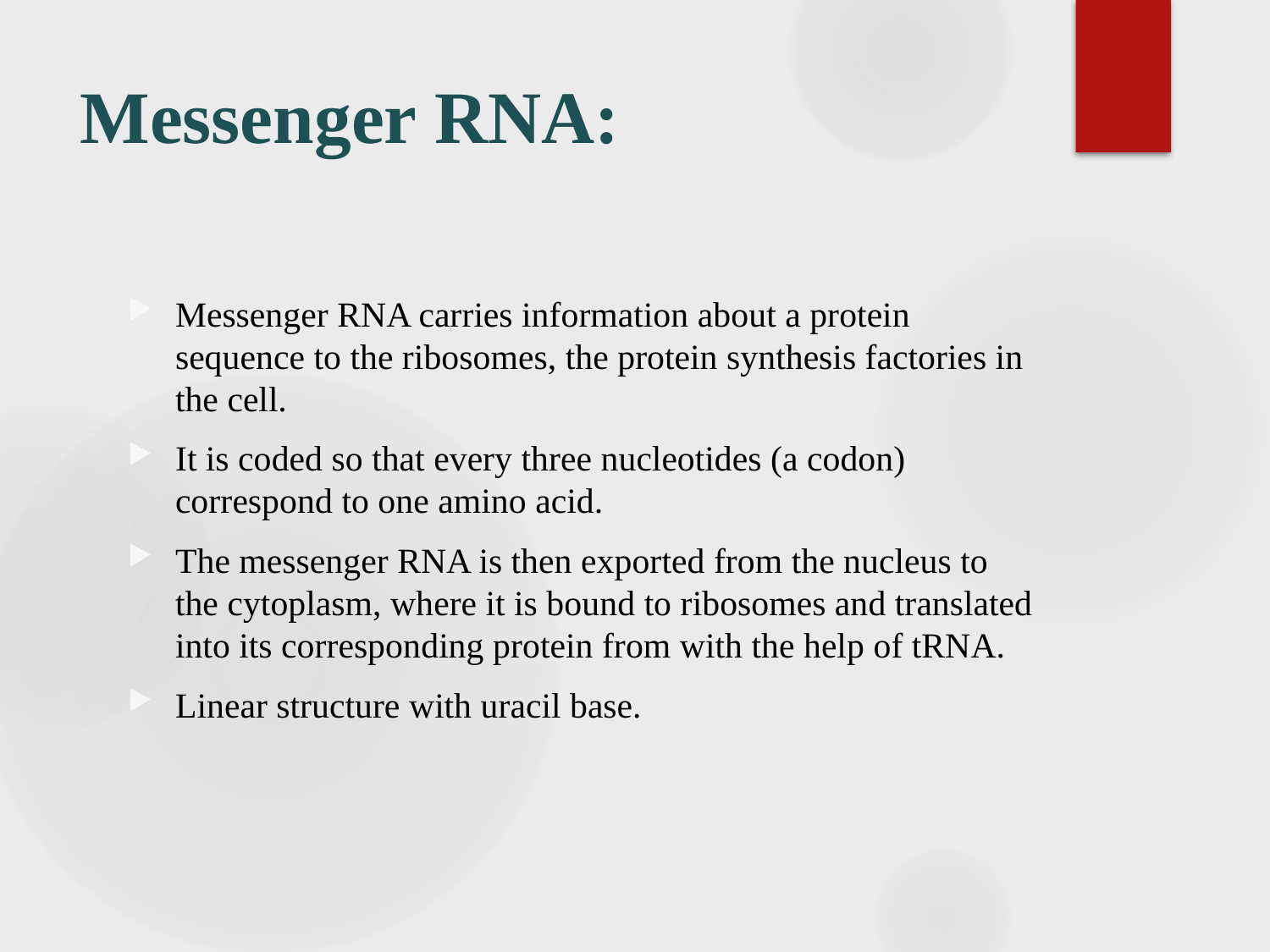

# Messenger RNA:
Messenger RNA carries information about a protein sequence to the ribosomes, the protein synthesis factories in the cell.
It is coded so that every three nucleotides (a codon) correspond to one amino acid.
The messenger RNA is then exported from the nucleus to the cytoplasm, where it is bound to ribosomes and translated into its corresponding protein from with the help of tRNA.
Linear structure with uracil base.